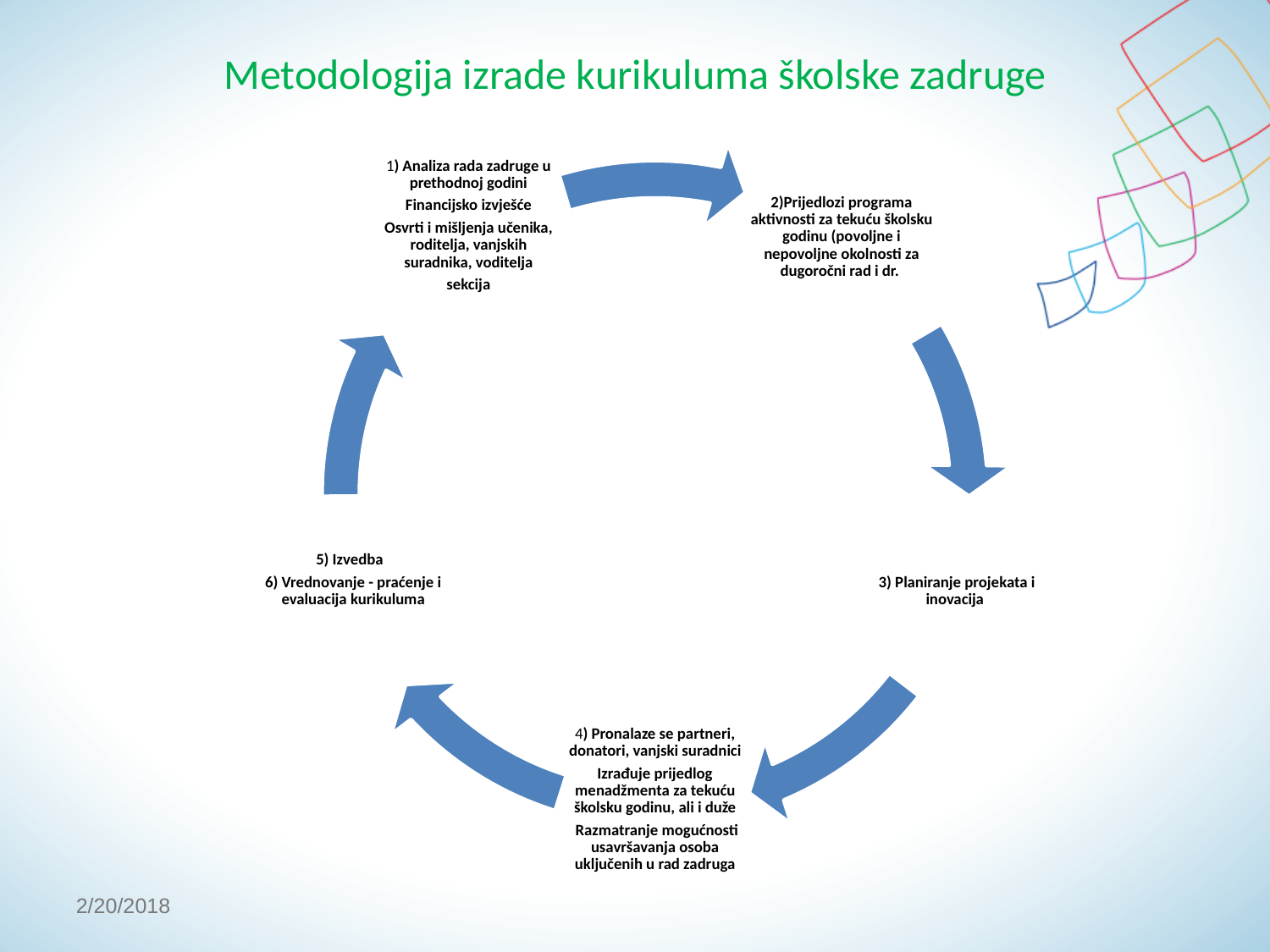

# Metodologija izrade kurikuluma školske zadruge
2)Prijedlozi programa aktivnosti za tekuću školsku godinu (povoljne i nepovoljne okolnosti za dugoročni rad i dr.
3) Planiranje projekata i inovacija
4) Pronalaze se partneri, donatori, vanjski suradnici
Izrađuje prijedlog menadžmenta za tekuću školsku godinu, ali i duže
 Razmatranje mogućnosti usavršavanja osoba uključenih u rad zadruga

5) Izvedba
6) Vrednovanje - praćenje i evaluacija kurikuluma

1) Analiza rada zadruge u prethodnoj godini
Financijsko izvješće
Osvrti i mišljenja učenika, roditelja, vanjskih suradnika, voditelja
sekcija